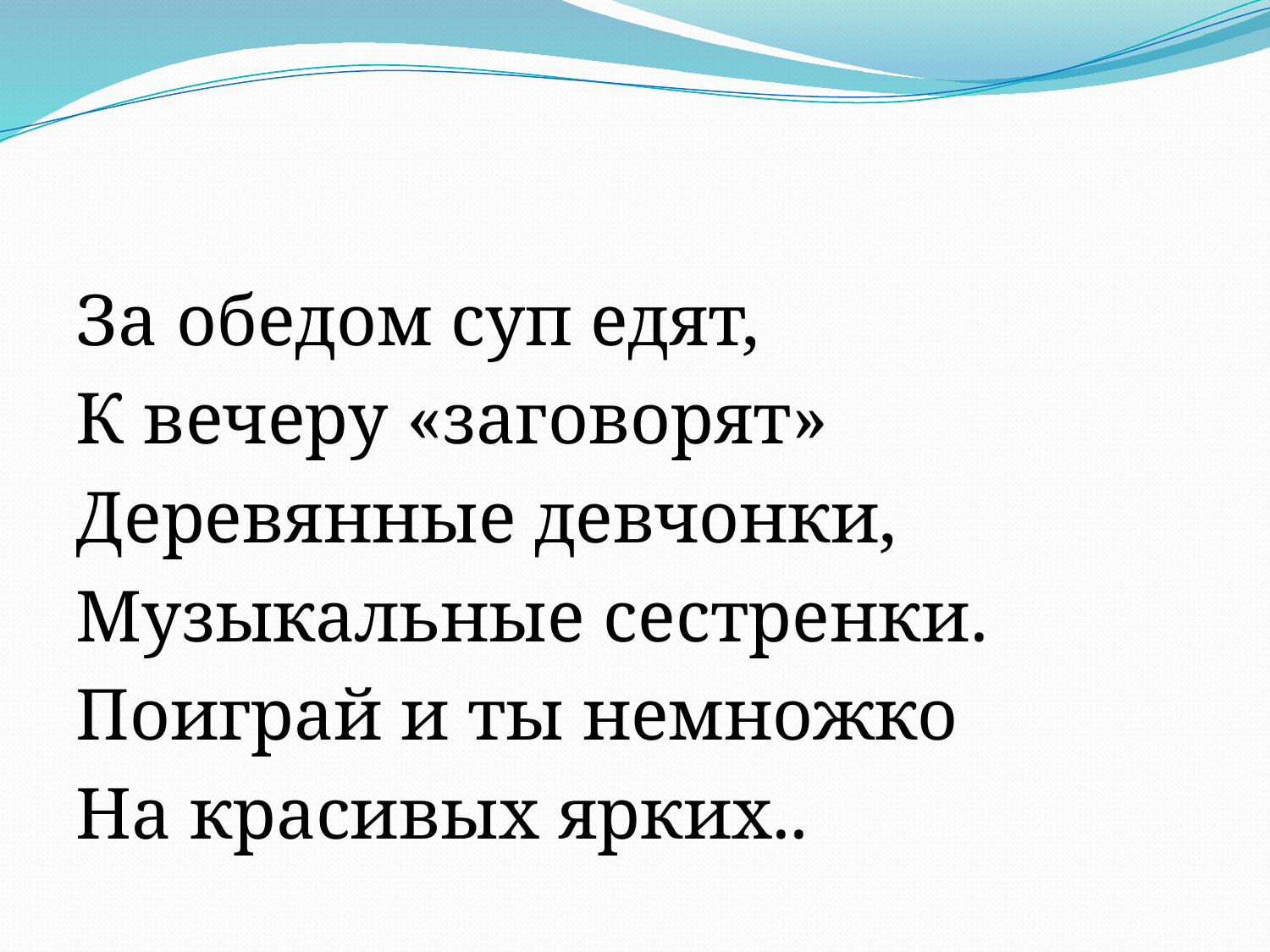

За обедом суп едят,
К вечеру «заговорят»
Деревянные девчонки,
Музыкальные сестренки.
Поиграй и ты немножко
На красивых ярких..